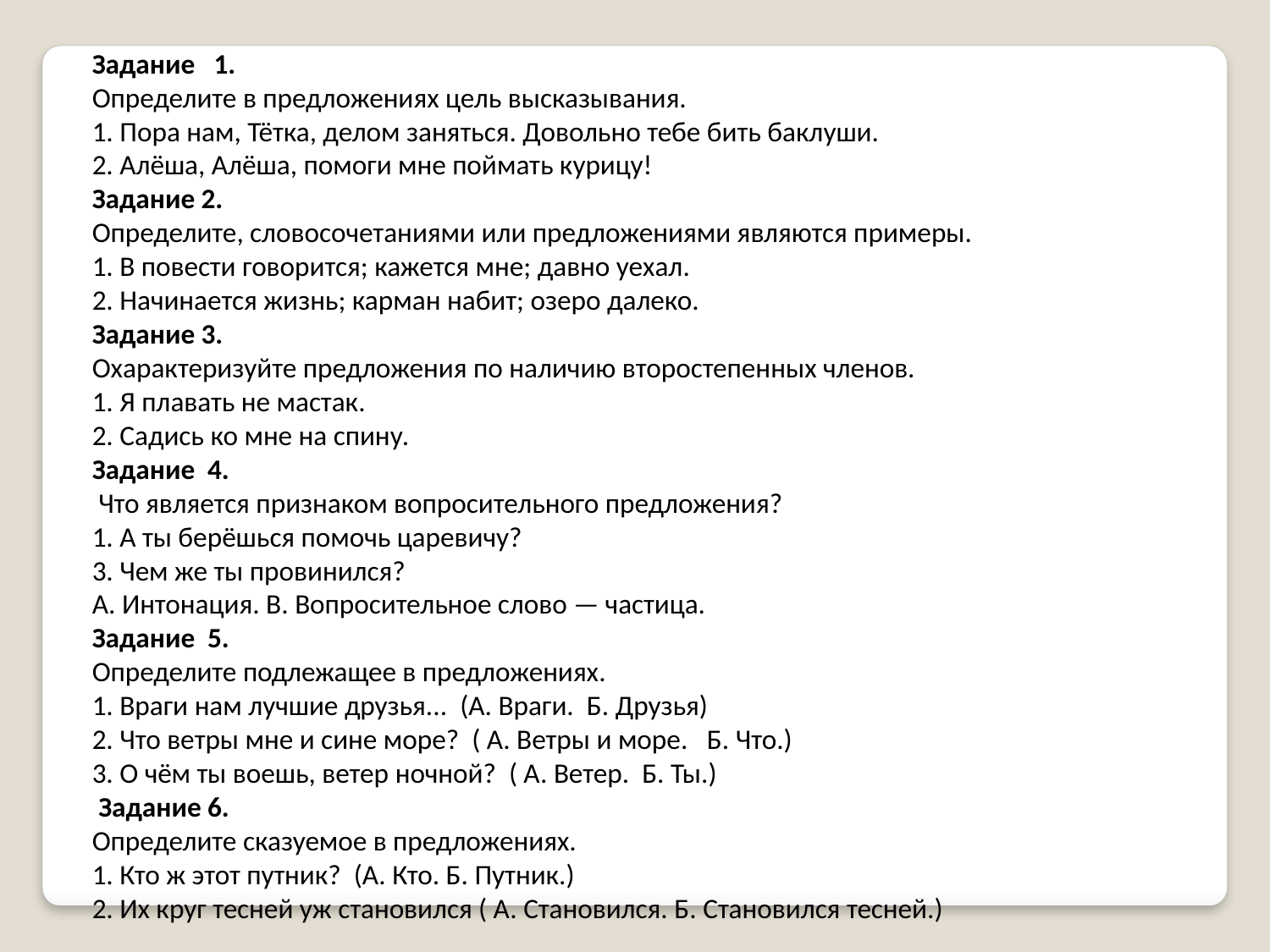

Задание   1.
Определите в предложениях цель высказывания.
1. Пора нам, Тётка, делом заняться. Довольно тебе бить баклуши.
2. Алёша, Алёша, помоги мне поймать курицу!
Задание 2.
Определите, словосочетаниями или предложениями являются примеры.
1. В повести говорится; кажется мне; давно уехал.
2. Начинается жизнь; карман набит; озеро далеко.
Задание 3.
Охарактеризуйте предложения по наличию второстепенных членов.
1. Я плавать не мастак.
2. Садись ко мне на спину.
Задание  4.
 Что является признаком вопросительного предложения?
1. А ты берёшься помочь царевичу?
3. Чем же ты провинился?
А. Интонация. В. Вопросительное слово — частица.
Задание  5.
Определите подлежащее в предложениях.
1. Враги нам лучшие друзья...  (А. Враги.  Б. Друзья)
2. Что ветры мне и сине море?  ( А. Ветры и море.   Б. Что.)
3. О чём ты воешь, ветер ночной?  ( А. Ветер.  Б. Ты.)
 Задание 6.
Определите сказуемое в предложениях.
1. Кто ж этот путник?  (А. Кто. Б. Путник.)
2. Их круг тесней уж становился ( А. Становился. Б. Становился тесней.)